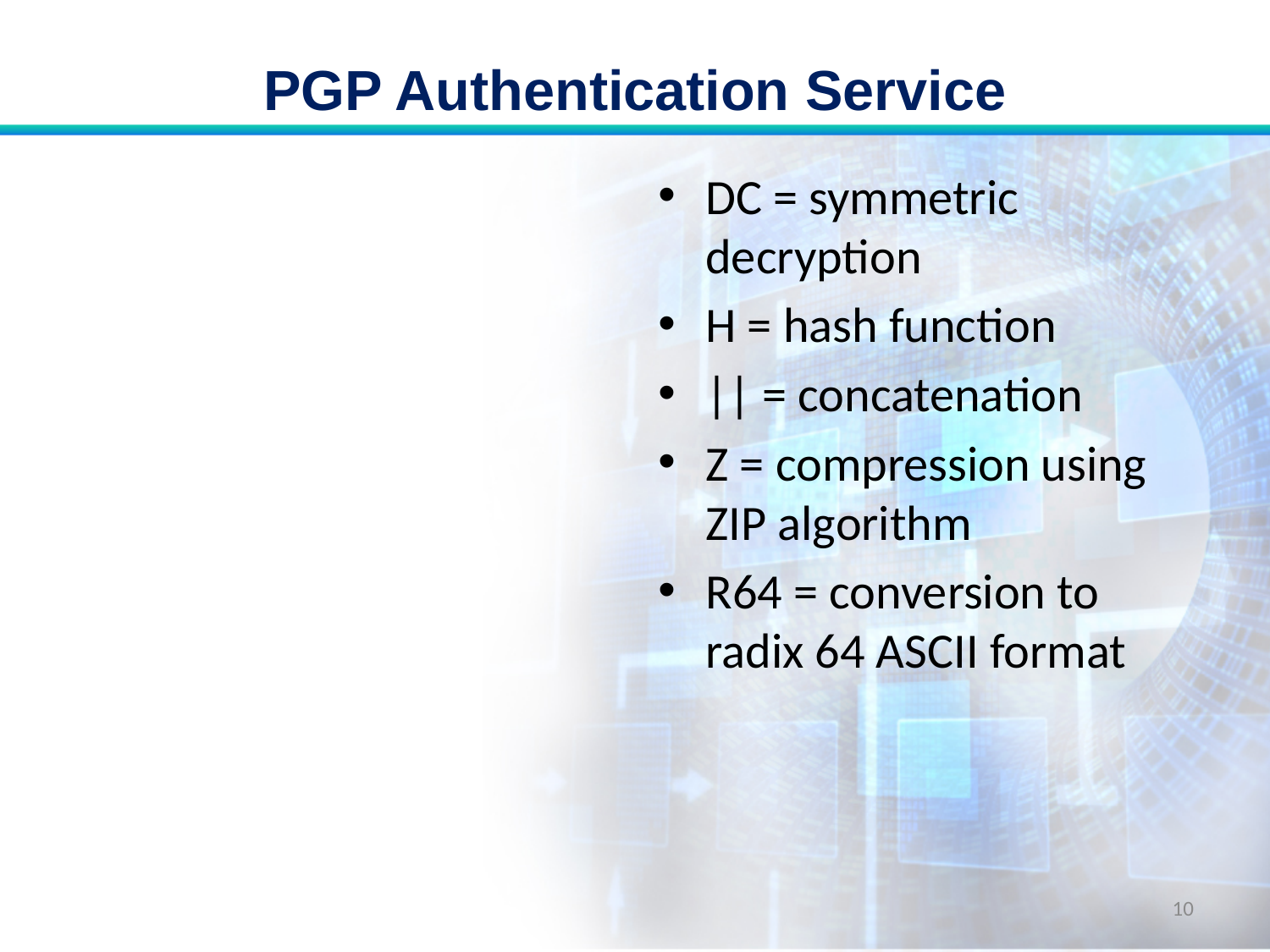

# PGP Authentication Service
DC = symmetric decryption
H = hash function
|| = concatenation
Z = compression using ZIP algorithm
R64 = conversion to radix 64 ASCII format
10